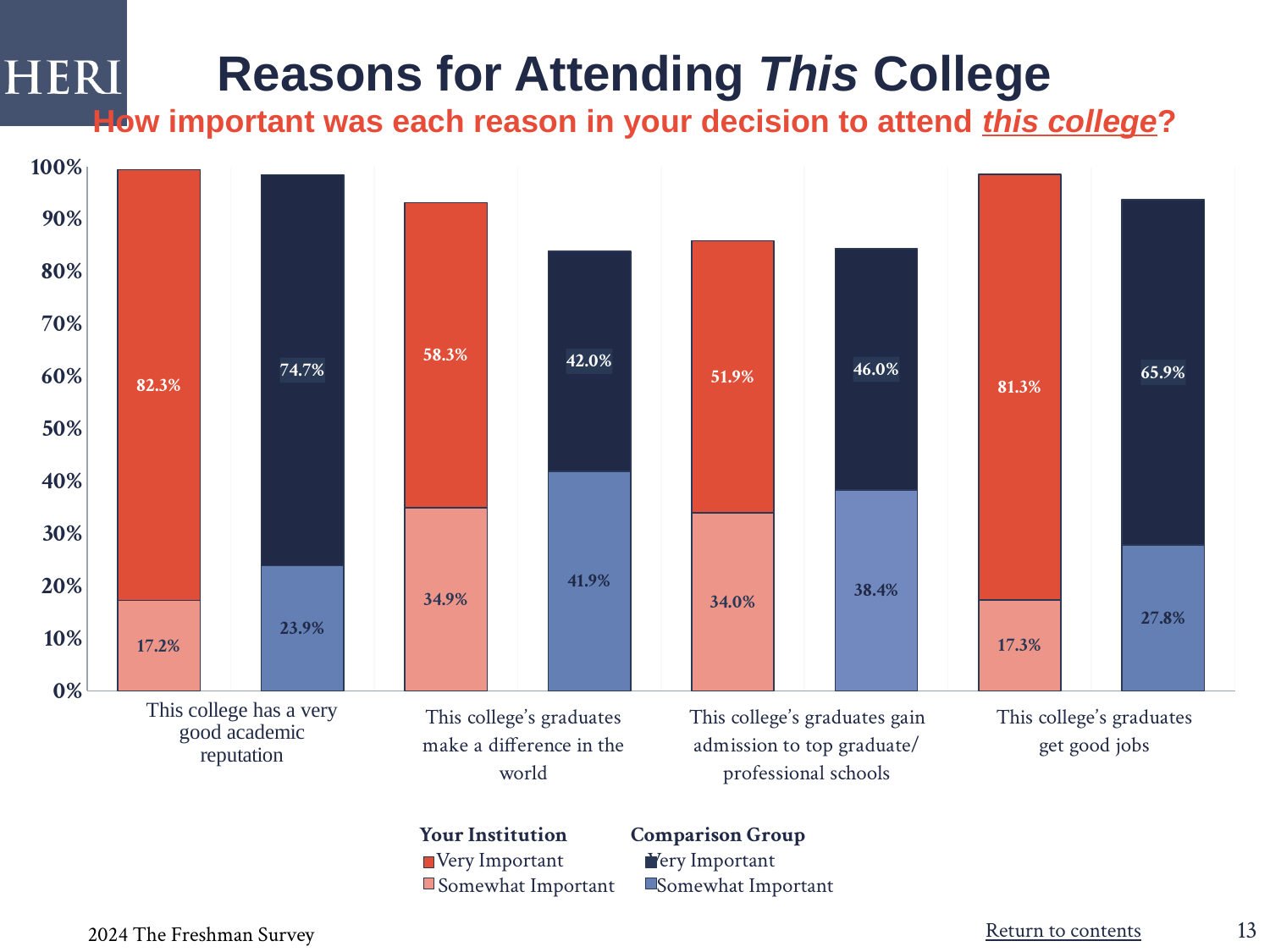

# Reasons for Attending This College How important was each reason in your decision to attend this college?

### Chart

| Category | Somewhat Important | Very Important |
|---|---|---|
| Your Institution | 0.1722 | 0.823 |
| Comparison Group | 0.2387 | 0.7466 |
| Your Institution | 0.3495 | 0.5825 |
| Comparison Group | 0.4192 | 0.4199 |
| Your Institution | 0.3398 | 0.5194 |
| Comparison Group | 0.3835 | 0.4603 |
| Your Institution | 0.1731 | 0.8125 |
| Comparison Group | 0.2784 | 0.6591 |
 Your Institution               Comparison Group
     Very Important                  Very Important
     Somewhat Important         Somewhat Important

2024 The Freshman Survey
Return to contents
13